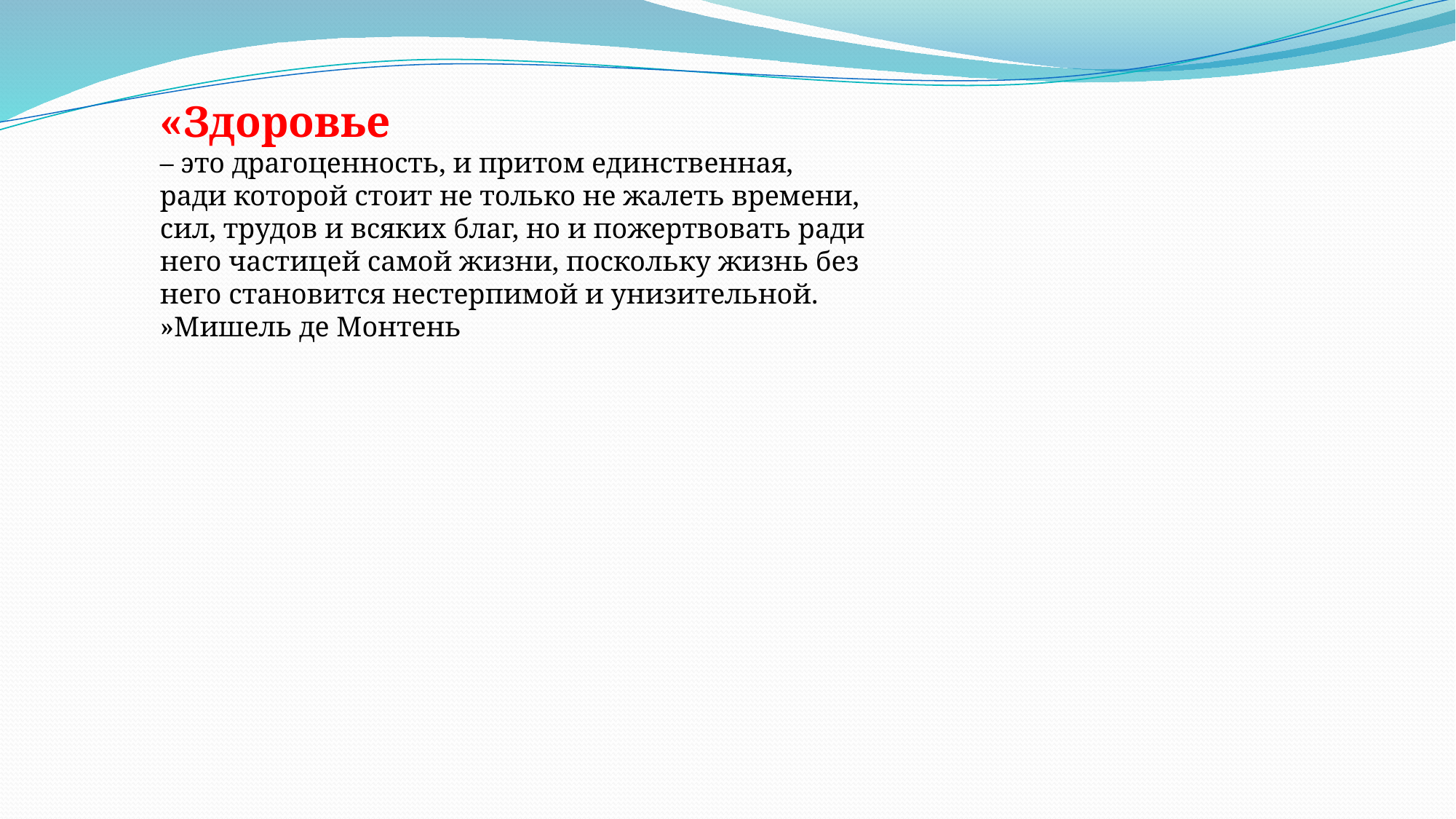

«Здоровье
– это драгоценность, и притом единственная, ради которой стоит не только не жалеть времени, сил, трудов и всяких благ, но и пожертвовать ради него частицей самой жизни, поскольку жизнь без него становится нестерпимой и унизительной. »Мишель де Монтень